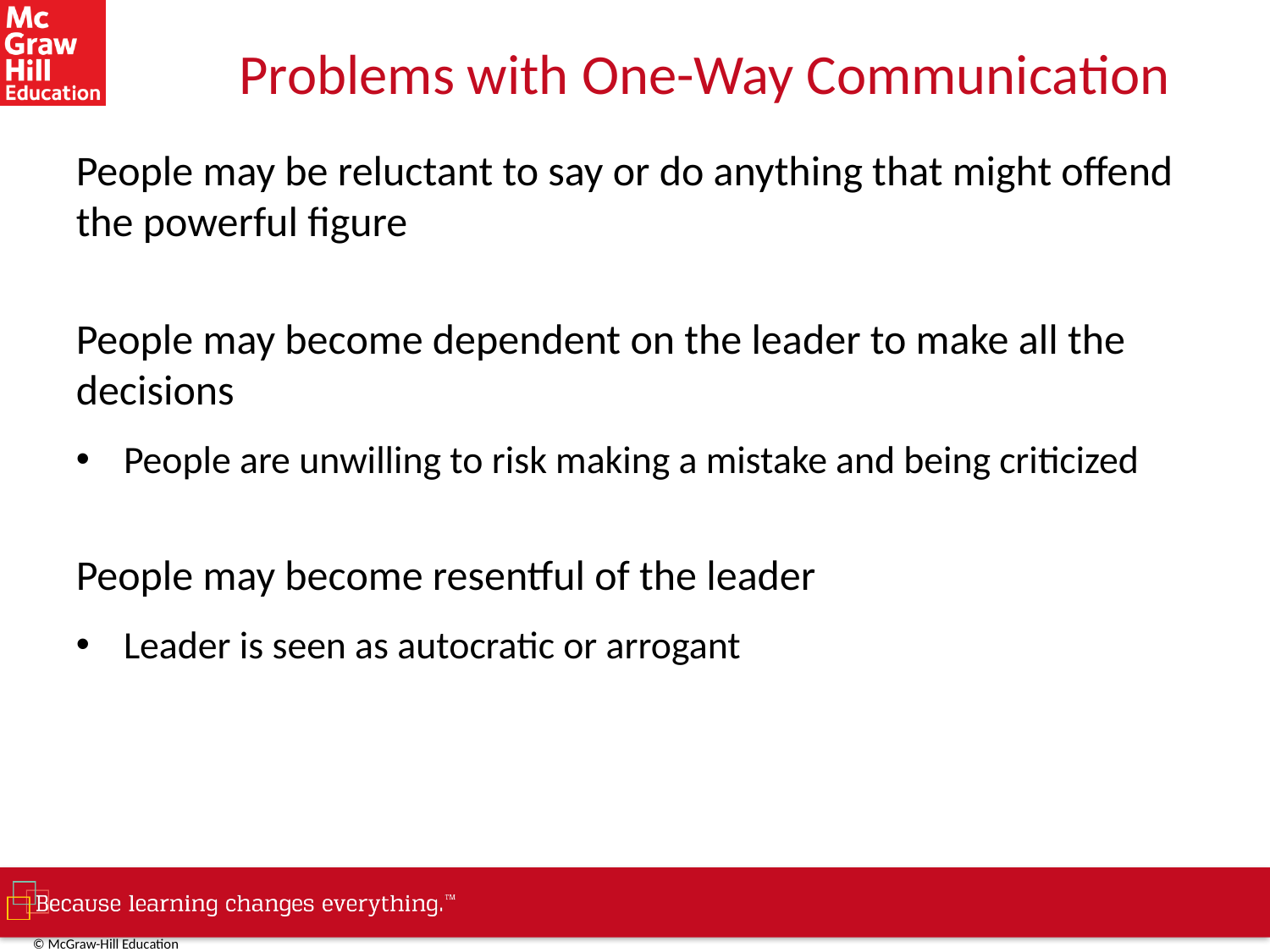

# Problems with One-Way Communication
People may be reluctant to say or do anything that might offend the powerful figure

People may become dependent on the leader to make all the decisions
People are unwilling to risk making a mistake and being criticized

People may become resentful of the leader
Leader is seen as autocratic or arrogant